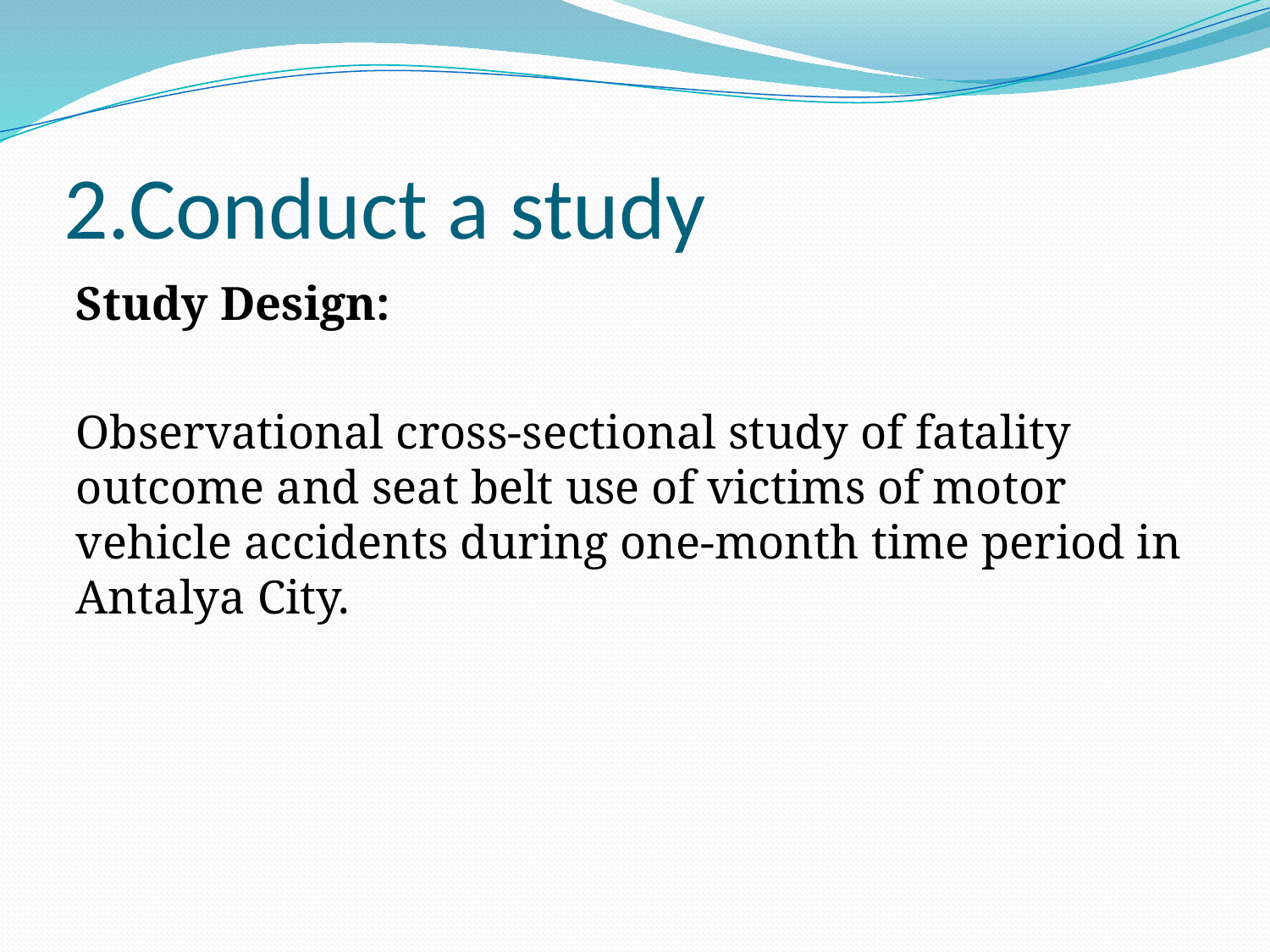

# 2.Conduct a study
Study Design:

Observational cross-sectional study of fatality outcome and seat belt use of victims of motor vehicle accidents during one-month time period in Antalya City.